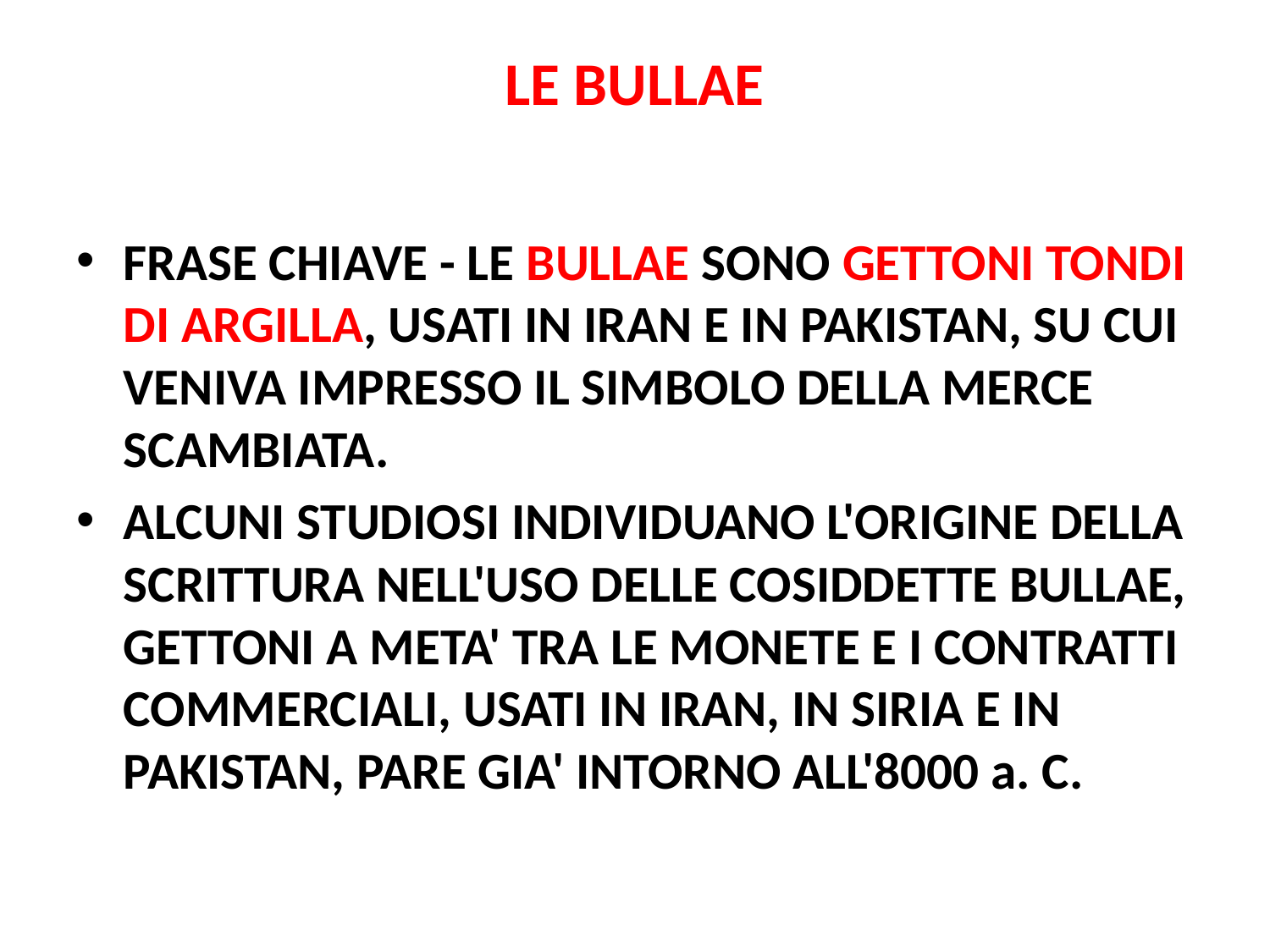

# LE BULLAE
FRASE CHIAVE - LE BULLAE SONO GETTONI TONDI DI ARGILLA, USATI IN IRAN E IN PAKISTAN, SU CUI VENIVA IMPRESSO IL SIMBOLO DELLA MERCE SCAMBIATA.
ALCUNI STUDIOSI INDIVIDUANO L'ORIGINE DELLA SCRITTURA NELL'USO DELLE COSIDDETTE BULLAE, GETTONI A META' TRA LE MONETE E I CONTRATTI COMMERCIALI, USATI IN IRAN, IN SIRIA E IN PAKISTAN, PARE GIA' INTORNO ALL'8000 a. C.